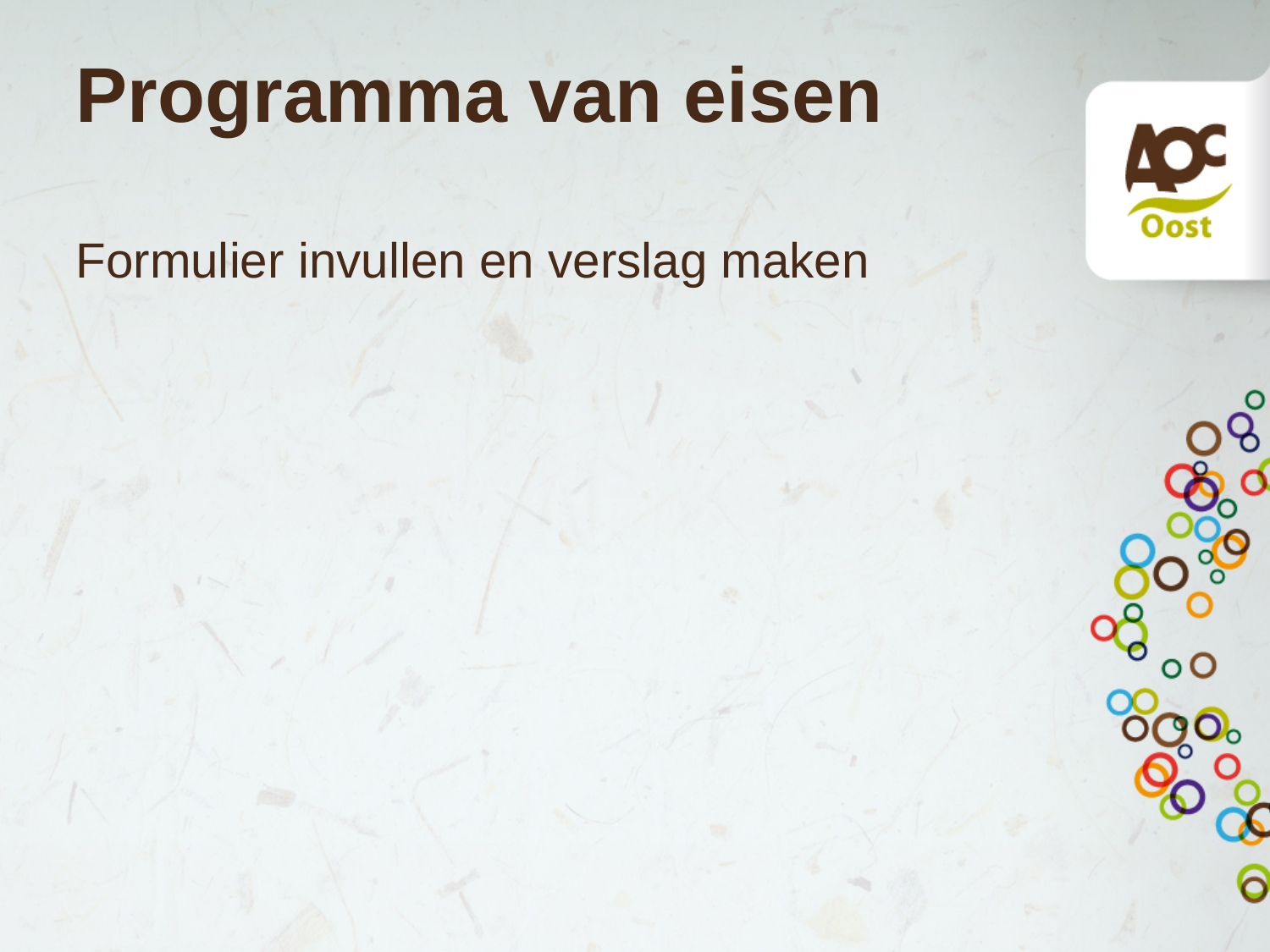

# Programma van eisen
Formulier invullen en verslag maken